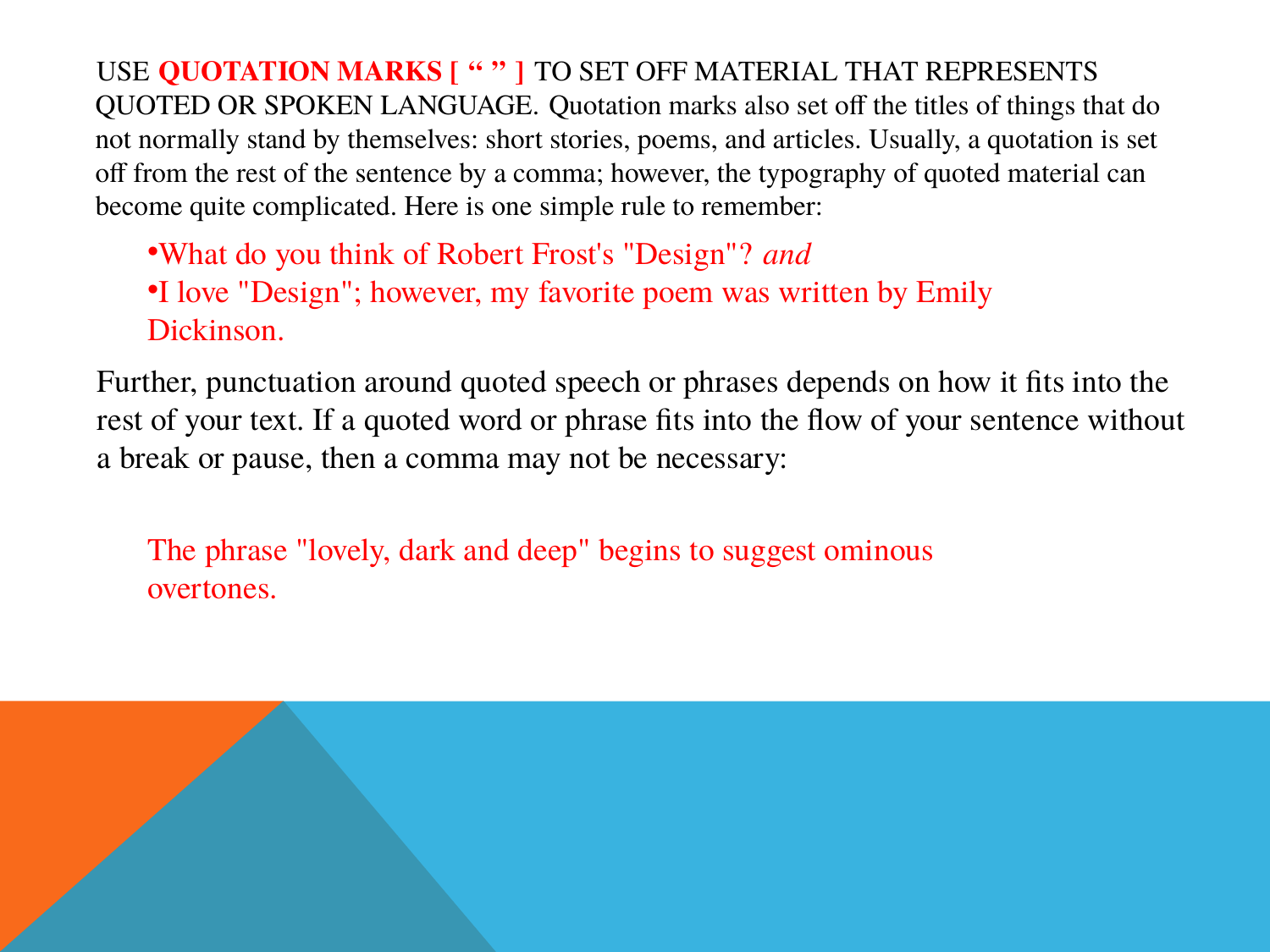

Use quotation marks [ “ ” ] to set off material that represents quoted or spoken language. Quotation marks also set off the titles of things that do not normally stand by themselves: short stories, poems, and articles. Usually, a quotation is set off from the rest of the sentence by a comma; however, the typography of quoted material can become quite complicated. Here is one simple rule to remember:
#
What do you think of Robert Frost's "Design"? and
I love "Design"; however, my favorite poem was written by Emily Dickinson.
Further, punctuation around quoted speech or phrases depends on how it fits into the rest of your text. If a quoted word or phrase fits into the flow of your sentence without a break or pause, then a comma may not be necessary:

The phrase "lovely, dark and deep" begins to suggest ominous overtones.